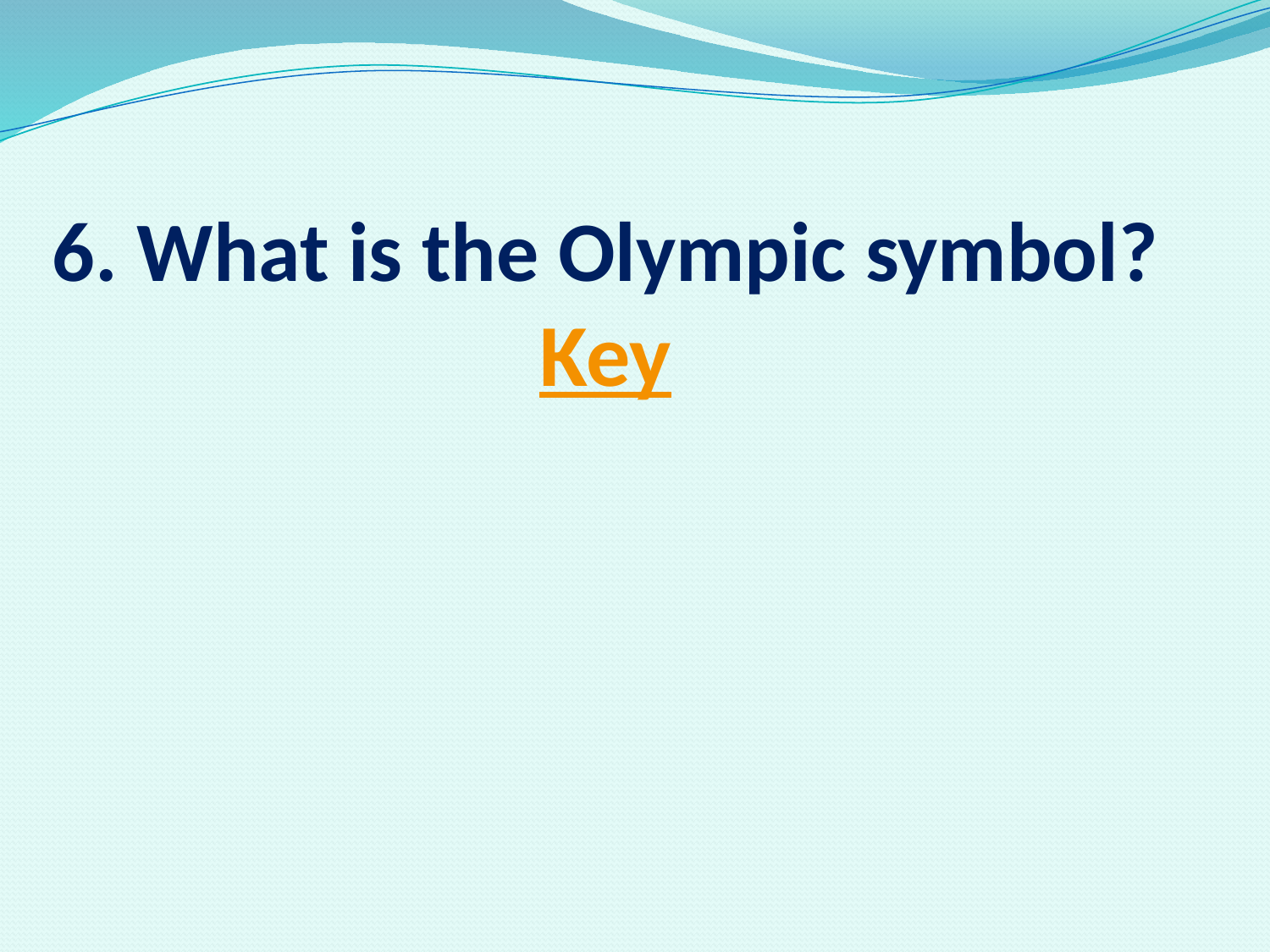

# 6. What is the Olympic symbol? Key